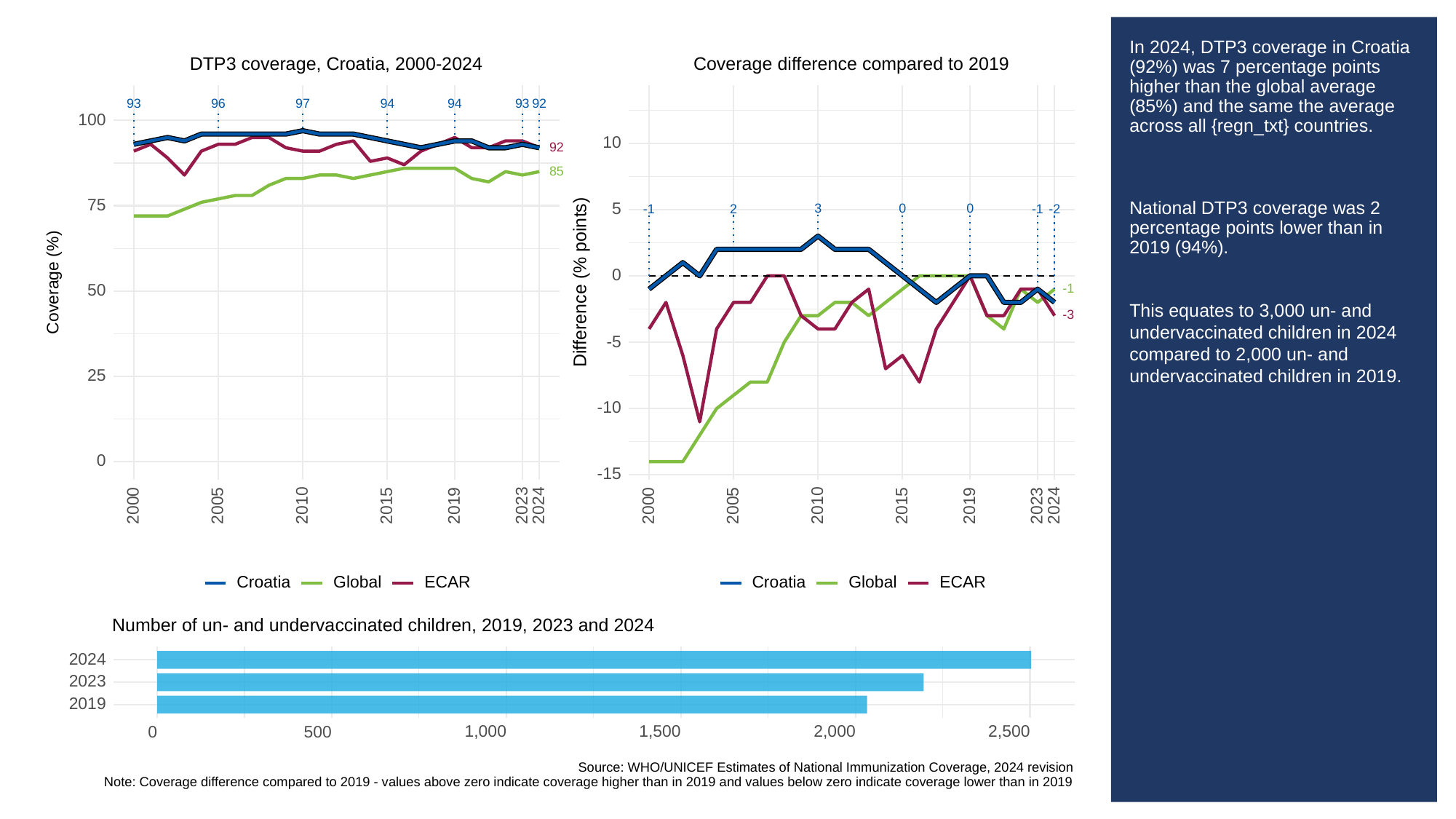

# In 2024, DTP3 coverage in Croatia (92%) was 7 percentage points higher than the global average (85%) and the same the average across all {regn_txt} countries.

National DTP3 coverage was 2 percentage points lower than in 2019 (94%).

This equates to 3,000 un- and undervaccinated children in 2024 compared to 2,000 un- and undervaccinated children in 2019.

DTP3 coverage, Croatia, 2000-2024
Coverage difference compared to 2019

93
93
96
97
94
94
92

100

10

92

85

75
5
3
0
0
-1
2
-1
-2

0
Difference (% points)
Coverage (%)

-1
50

-3

-5

25

-10

0

-15

2023
2023
2000
2005
2010
2015
2019
2024
2000
2005
2010
2015
2019
2024
Croatia
Global
ECAR
Croatia
Global
ECAR

Number of un- and undervaccinated children, 2019, 2023 and 2024

2024

2023

2019

1,000
1,500
2,000
2,500
0
500
Source: WHO/UNICEF Estimates of National Immunization Coverage, 2024 revision
Note: Coverage difference compared to 2019 - values above zero indicate coverage higher than in 2019 and values below zero indicate coverage lower than in 2019